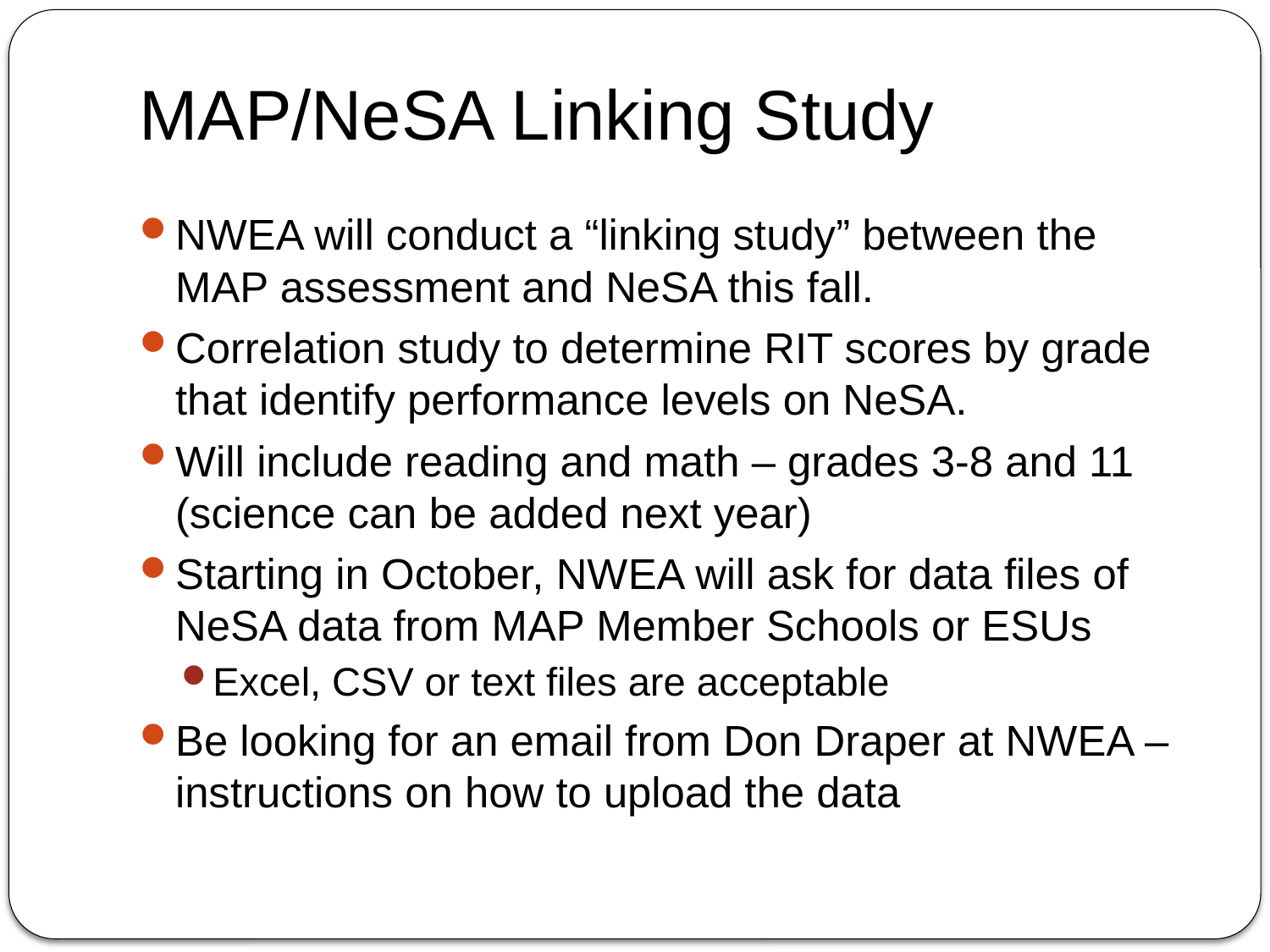

# MAP/NeSA Linking Study
NWEA will conduct a “linking study” between the MAP assessment and NeSA this fall.
Correlation study to determine RIT scores by grade that identify performance levels on NeSA.
Will include reading and math – grades 3-8 and 11  (science can be added next year)
Starting in October, NWEA will ask for data files of NeSA data from MAP Member Schools or ESUs
Excel, CSV or text files are acceptable
Be looking for an email from Don Draper at NWEA – instructions on how to upload the data